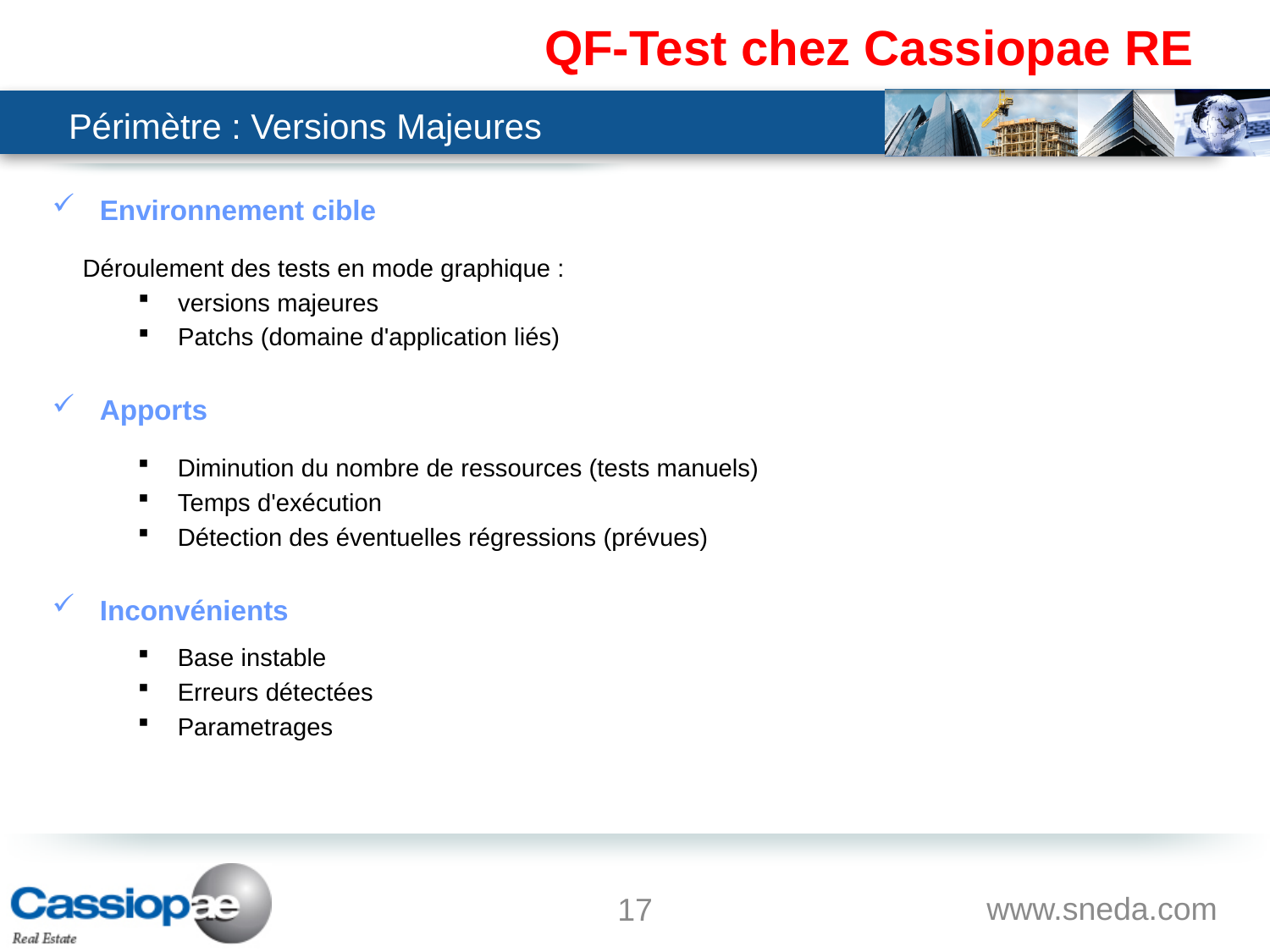

# QF-Test chez Cassiopae RE

Périmètre : Versions Majeures
Environnement cible
Déroulement des tests en mode graphique :
versions majeures
Patchs (domaine d'application liés)

Apports
Diminution du nombre de ressources (tests manuels)
Temps d'exécution
Détection des éventuelles régressions (prévues)

Inconvénients
Base instable
Erreurs détectées
Parametrages